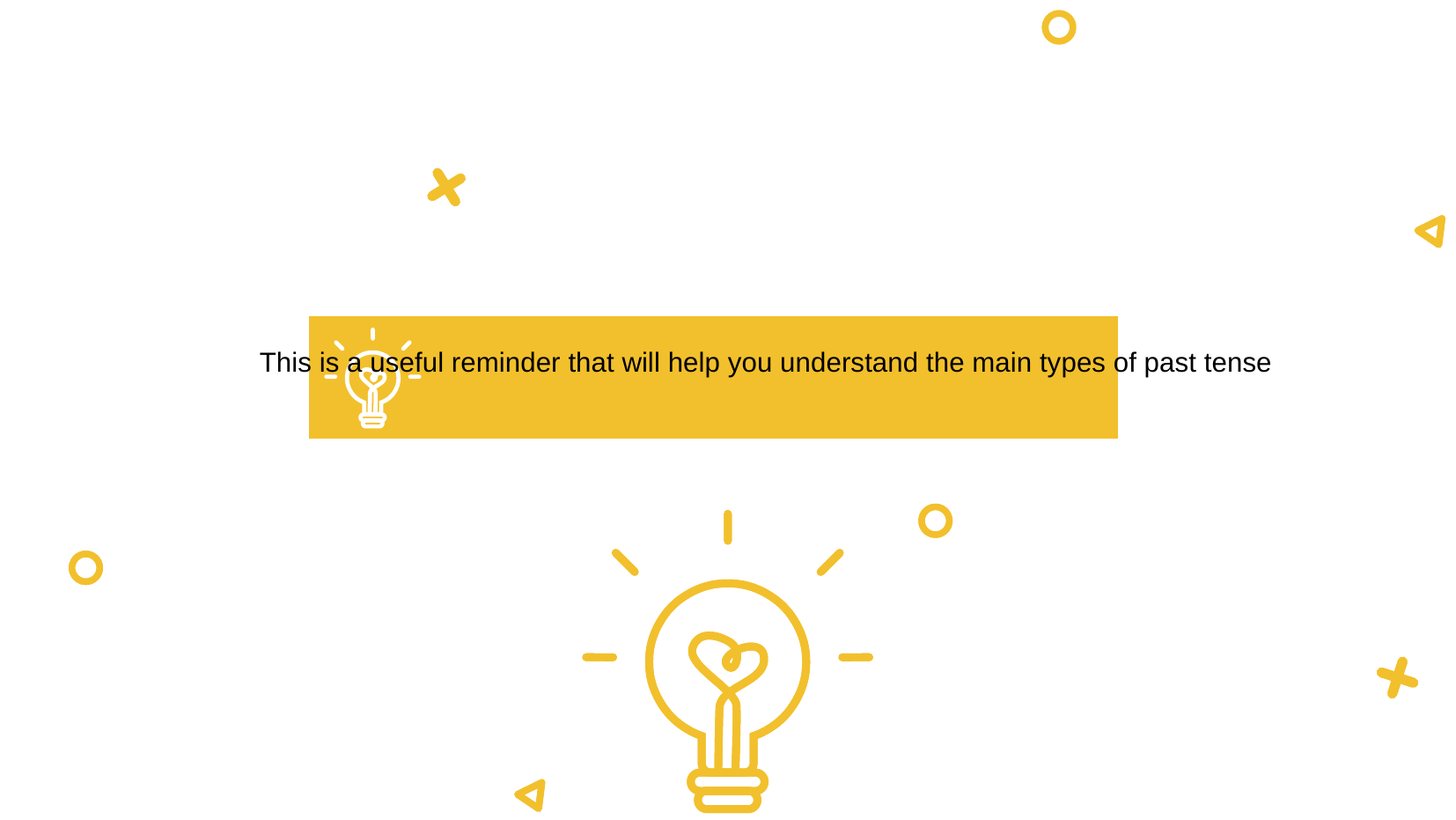

This is a useful reminder that will help you understand the main types of past tense